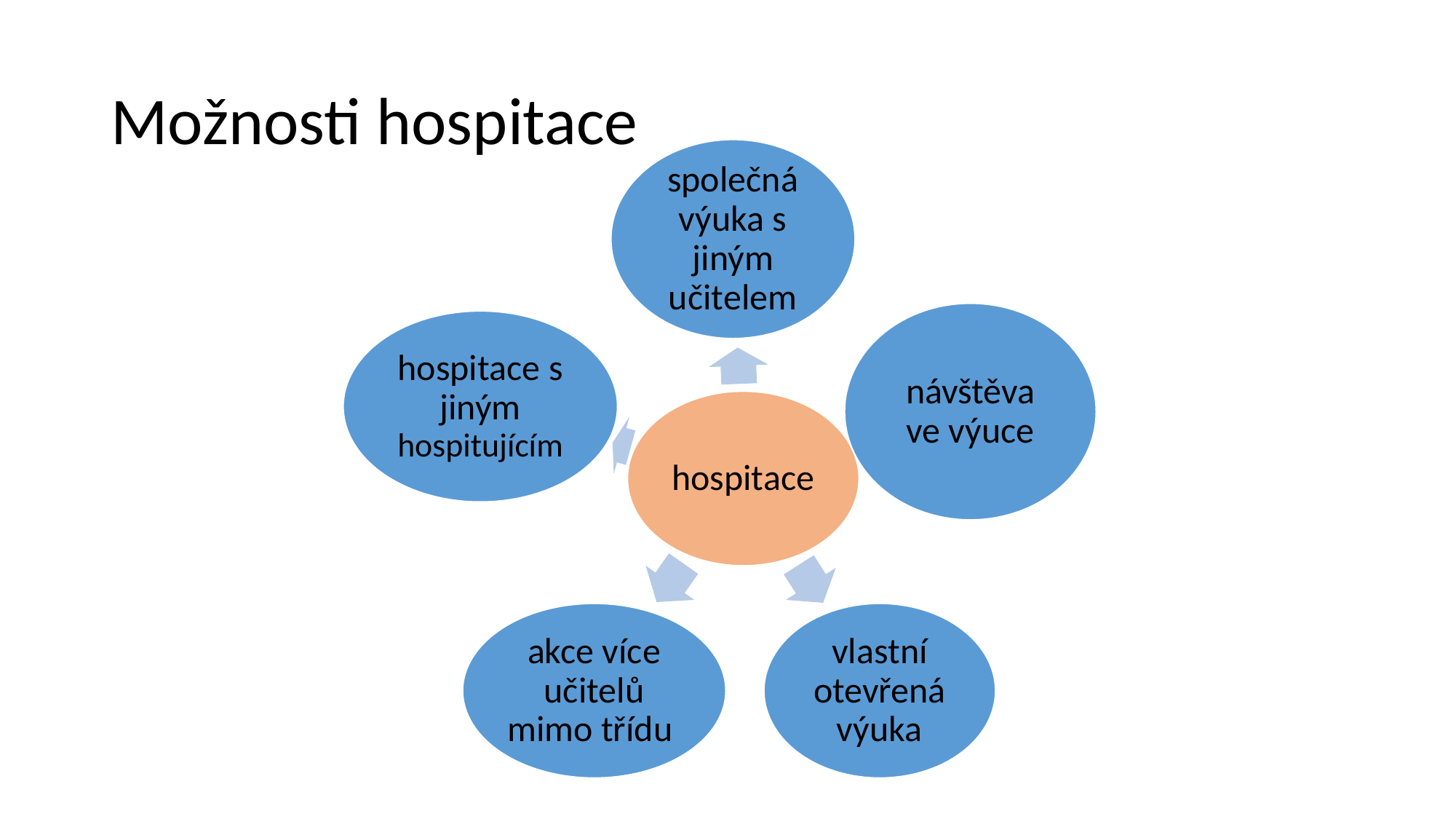

# Možnosti hospitace
hospitace

společná výuka s jiným učitelem

návštěva ve výuce

vlastní otevřená výuka

akce více učitelů mimo třídu

hospitace s jiným hospitujícím